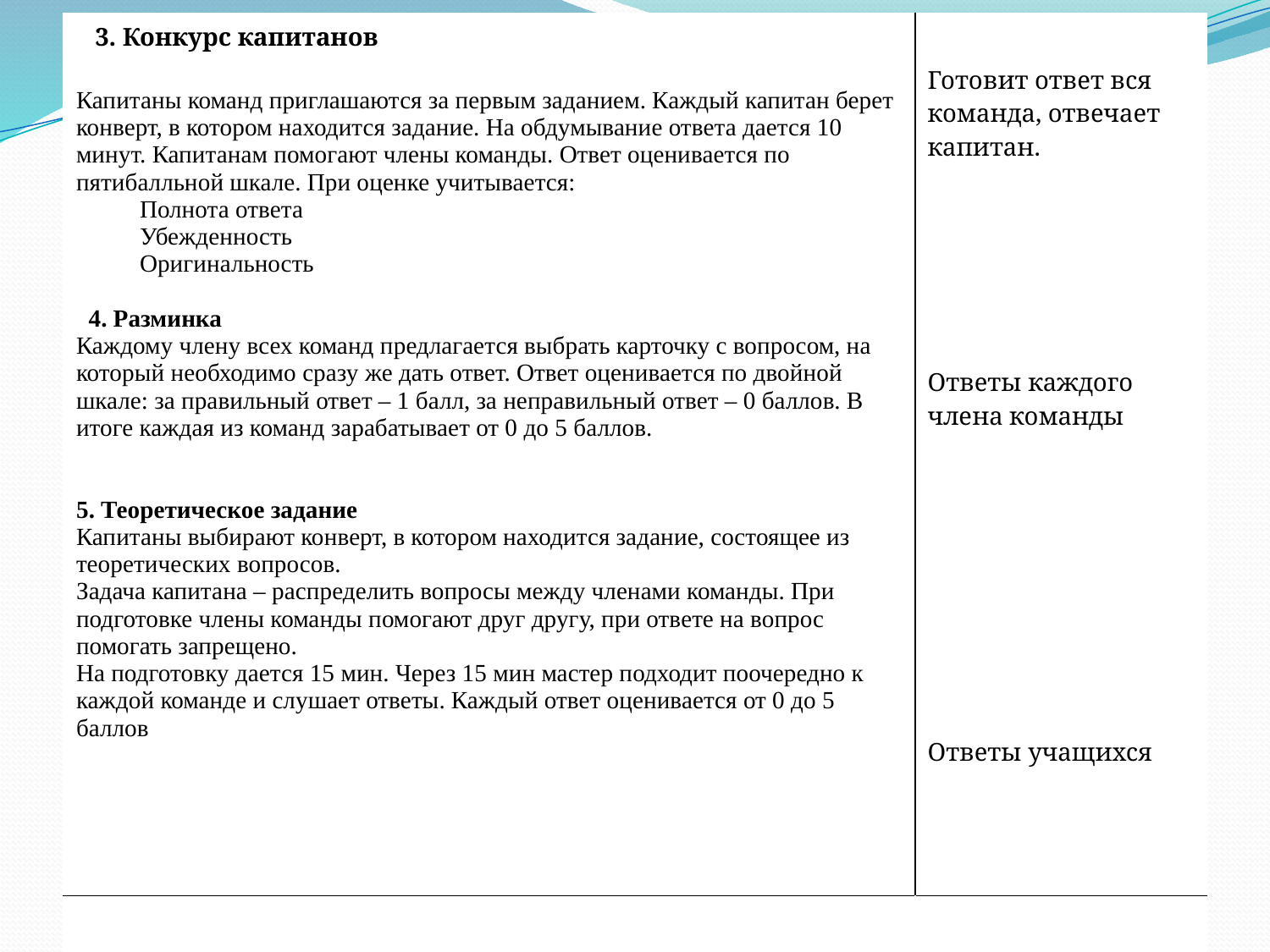

| 3. Конкурс капитанов   Капитаны команд приглашаются за первым заданием. Каждый капитан берет конверт, в котором находится задание. На обдумывание ответа дается 10 минут. Капитанам помогают члены команды. Ответ оценивается по пятибалльной шкале. При оценке учитывается: Полнота ответа Убежденность Оригинальность   4. Разминка Каждому члену всех команд предлагается выбрать карточку с вопросом, на который необходимо сразу же дать ответ. Ответ оценивается по двойной шкале: за правильный ответ – 1 балл, за неправильный ответ – 0 баллов. В итоге каждая из команд зарабатывает от 0 до 5 баллов.     5. Теоретическое задание Капитаны выбирают конверт, в котором находится задание, состоящее из теоретических вопросов. Задача капитана – распределить вопросы между членами команды. При подготовке члены команды помогают друг другу, при ответе на вопрос помогать запрещено. На подготовку дается 15 мин. Через 15 мин мастер подходит поочередно к каждой команде и слушает ответы. Каждый ответ оценивается от 0 до 5 баллов | Готовит ответ вся команда, отвечает капитан.             Ответы каждого члена команды               Ответы учащихся |
| --- | --- |
|  |  |